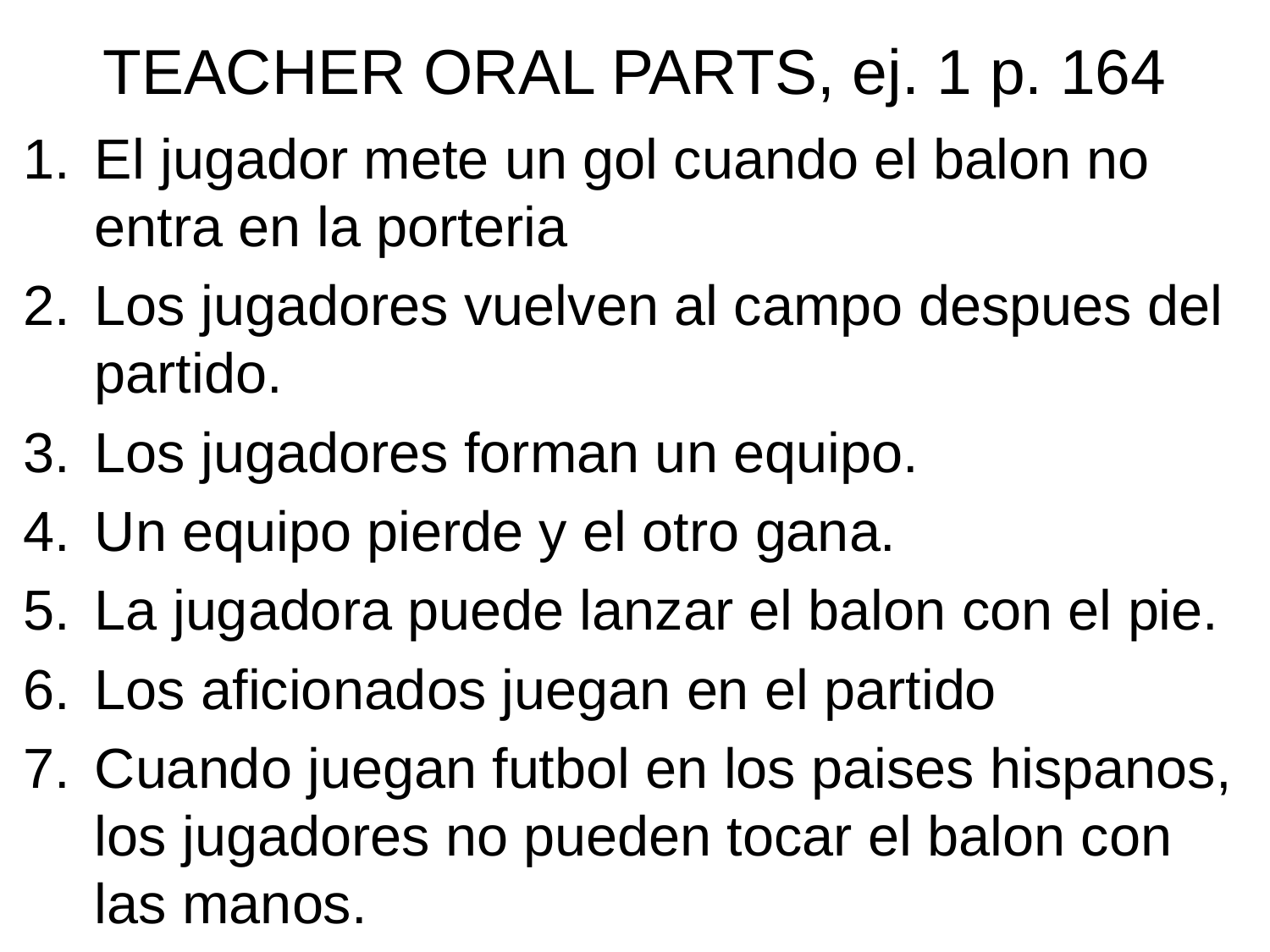

# TEACHER ORAL PARTS, ej. 1 p. 164
El jugador mete un gol cuando el balon no entra en la porteria
Los jugadores vuelven al campo despues del partido.
Los jugadores forman un equipo.
Un equipo pierde y el otro gana.
La jugadora puede lanzar el balon con el pie.
Los aficionados juegan en el partido
Cuando juegan futbol en los paises hispanos, los jugadores no pueden tocar el balon con las manos.